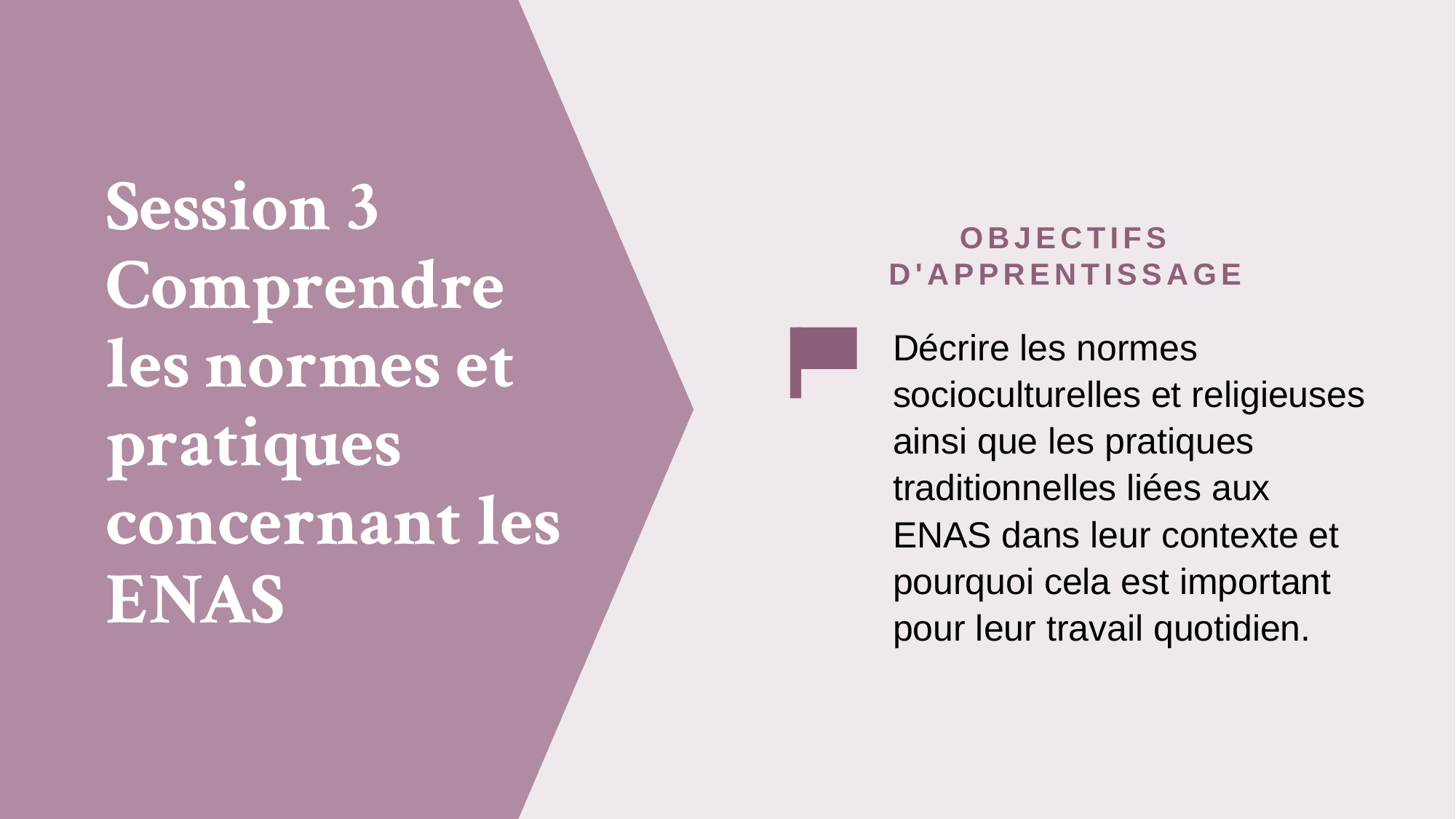

OBJECTIFS D'APPRENTISSAGE
Décrire les normes socioculturelles et religieuses ainsi que les pratiques traditionnelles liées aux ENAS dans leur contexte et pourquoi cela est important pour leur travail quotidien.

# Session 3 Comprendre les normes et pratiques concernant les ENAS